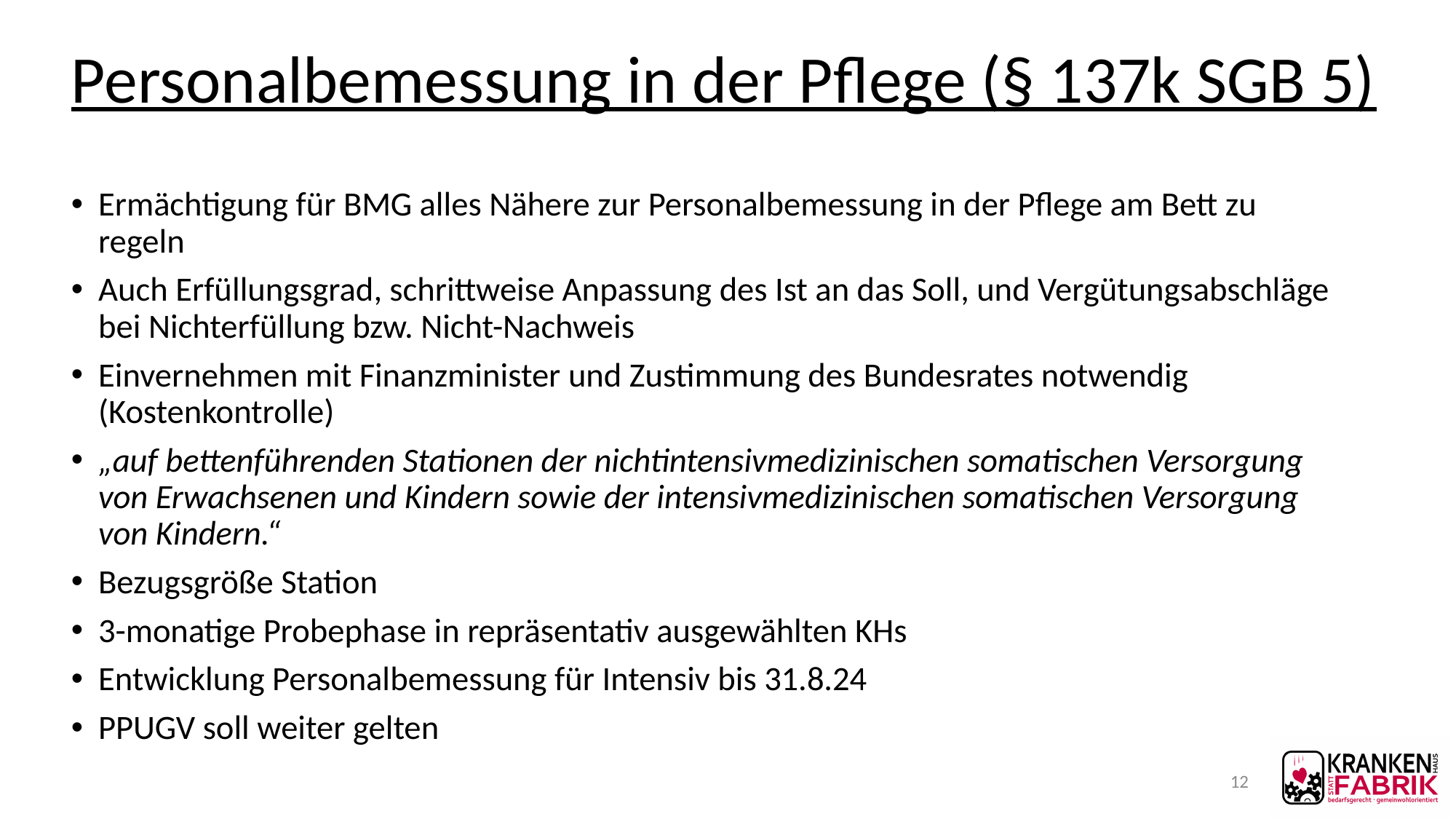

# Personalbemessung in der Pflege (§ 137k SGB 5)
Ermächtigung für BMG alles Nähere zur Personalbemessung in der Pflege am Bett zu regeln
Auch Erfüllungsgrad, schrittweise Anpassung des Ist an das Soll, und Vergütungsabschläge bei Nichterfüllung bzw. Nicht-Nachweis
Einvernehmen mit Finanzminister und Zustimmung des Bundesrates notwendig (Kostenkontrolle)
„auf bettenführenden Stationen der nichtintensivmedizinischen somatischen Versorgung von Erwachsenen und Kindern sowie der intensivmedizinischen somatischen Versorgung von Kindern.“
Bezugsgröße Station
3-monatige Probephase in repräsentativ ausgewählten KHs
Entwicklung Personalbemessung für Intensiv bis 31.8.24
PPUGV soll weiter gelten
12